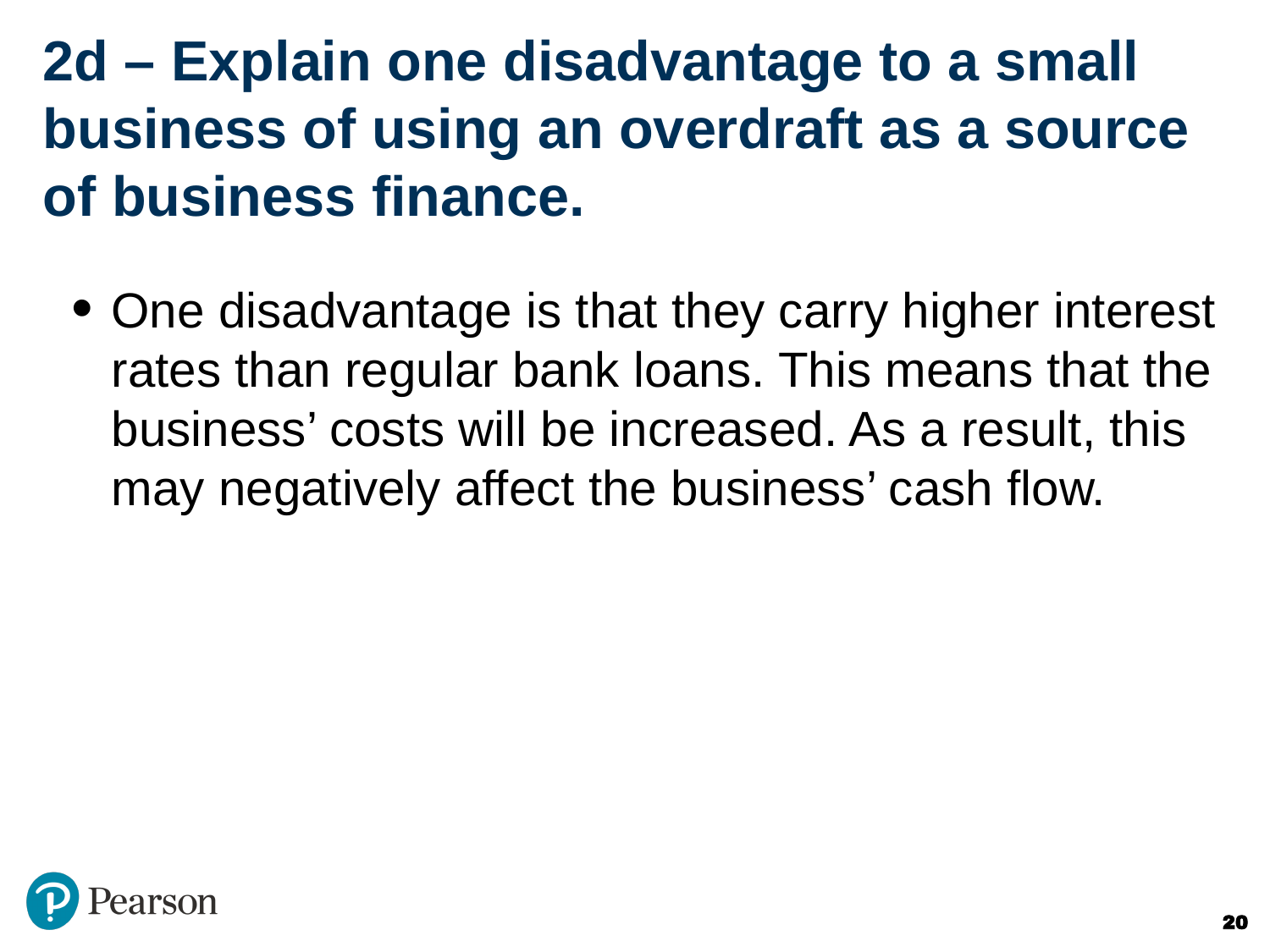

# 2d – Explain one disadvantage to a small business of using an overdraft as a source of business finance.
One disadvantage is that they carry higher interest rates than regular bank loans. This means that the business’ costs will be increased. As a result, this may negatively affect the business’ cash flow.